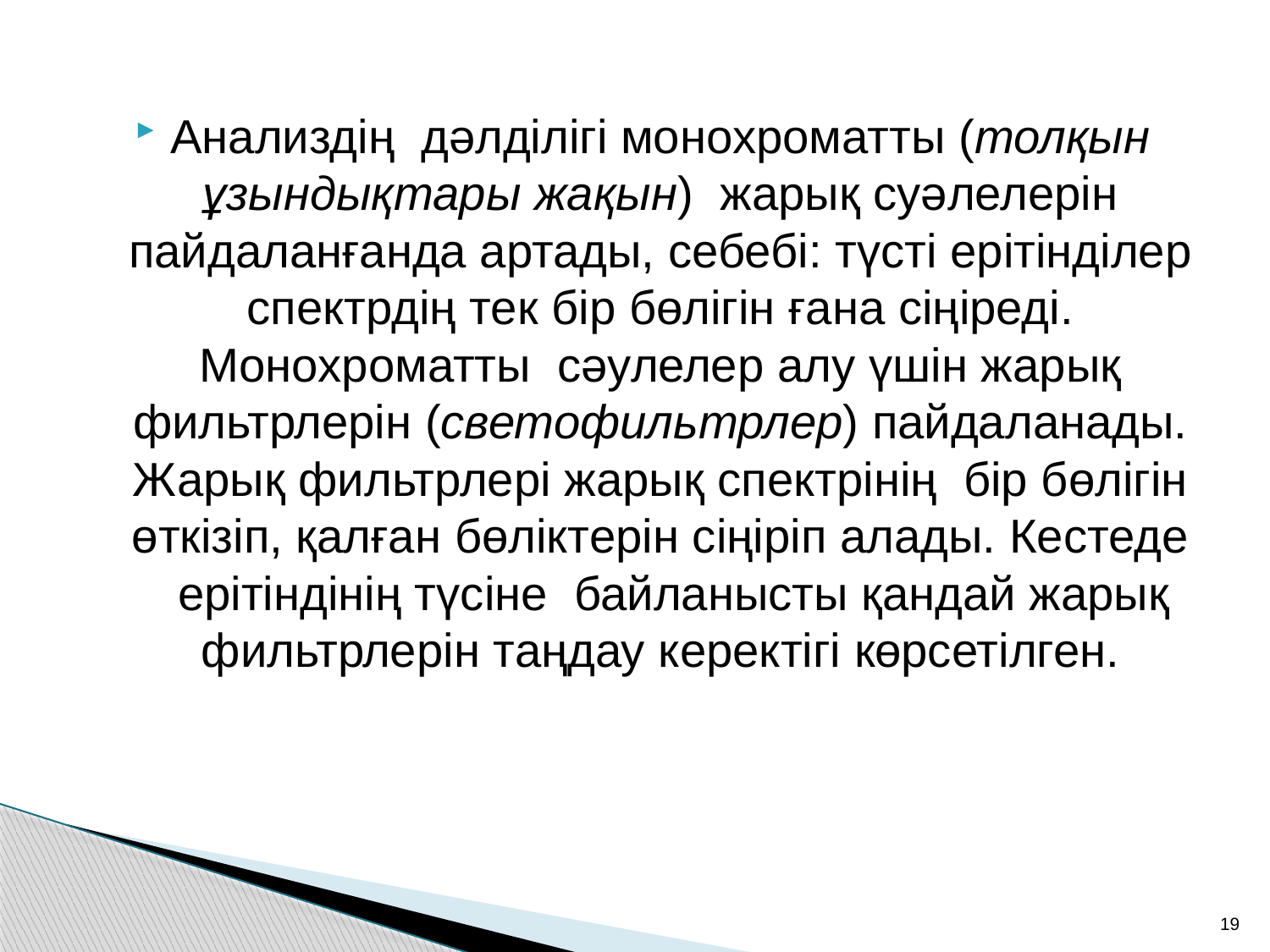

Анализдің  дәлділігі монохроматты (толқын ұзындықтары жақын)  жарық суәлелерін пайдаланғанда артады, себебі: түсті ерітінділер спектрдің тек бір бөлігін ғана сіңіреді. Монохроматты  сәулелер алу үшін жарық фильтрлерін (светофильтрлер) пайдаланады. Жарық фильтрлері жарық спектрінің  бір бөлігін өткізіп, қалған бөліктерін сіңіріп алады. Кестеде   ерітіндінің түсіне  байланысты қандай жарық фильтрлерін таңдау керектігі көрсетілген.

19